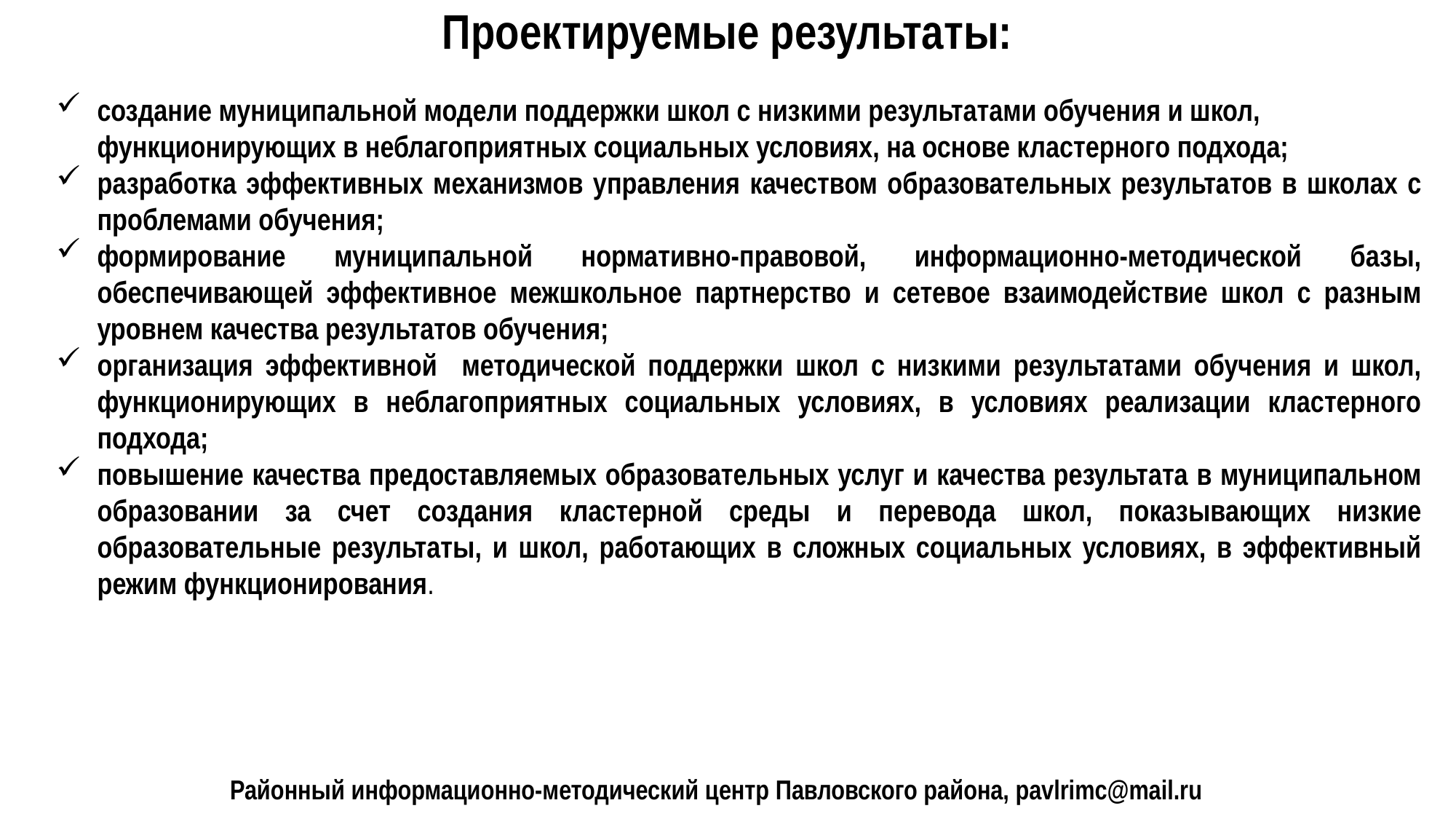

# Проектируемые результаты:
создание муниципальной модели поддержки школ с низкими результатами обучения и школ, функционирующих в неблагоприятных социальных условиях, на основе кластерного подхода;
разработка эффективных механизмов управления качеством образовательных результатов в школах с проблемами обучения;
формирование муниципальной нормативно-правовой, информационно-методической базы, обеспечивающей эффективное межшкольное партнерство и сетевое взаимодействие школ с разным уровнем качества результатов обучения;
организация эффективной  методической поддержки школ с низкими результатами обучения и школ, функционирующих в неблагоприятных социальных условиях, в условиях реализации кластерного подхода;
повышение качества предоставляемых образовательных услуг и качества результата в муниципальном образовании за счет создания кластерной среды и перевода школ, показывающих низкие образовательные результаты, и школ, работающих в сложных социальных условиях, в эффективный режим функционирования.

Районный информационно-методический центр Павловского района, pavlrimc@mail.ru